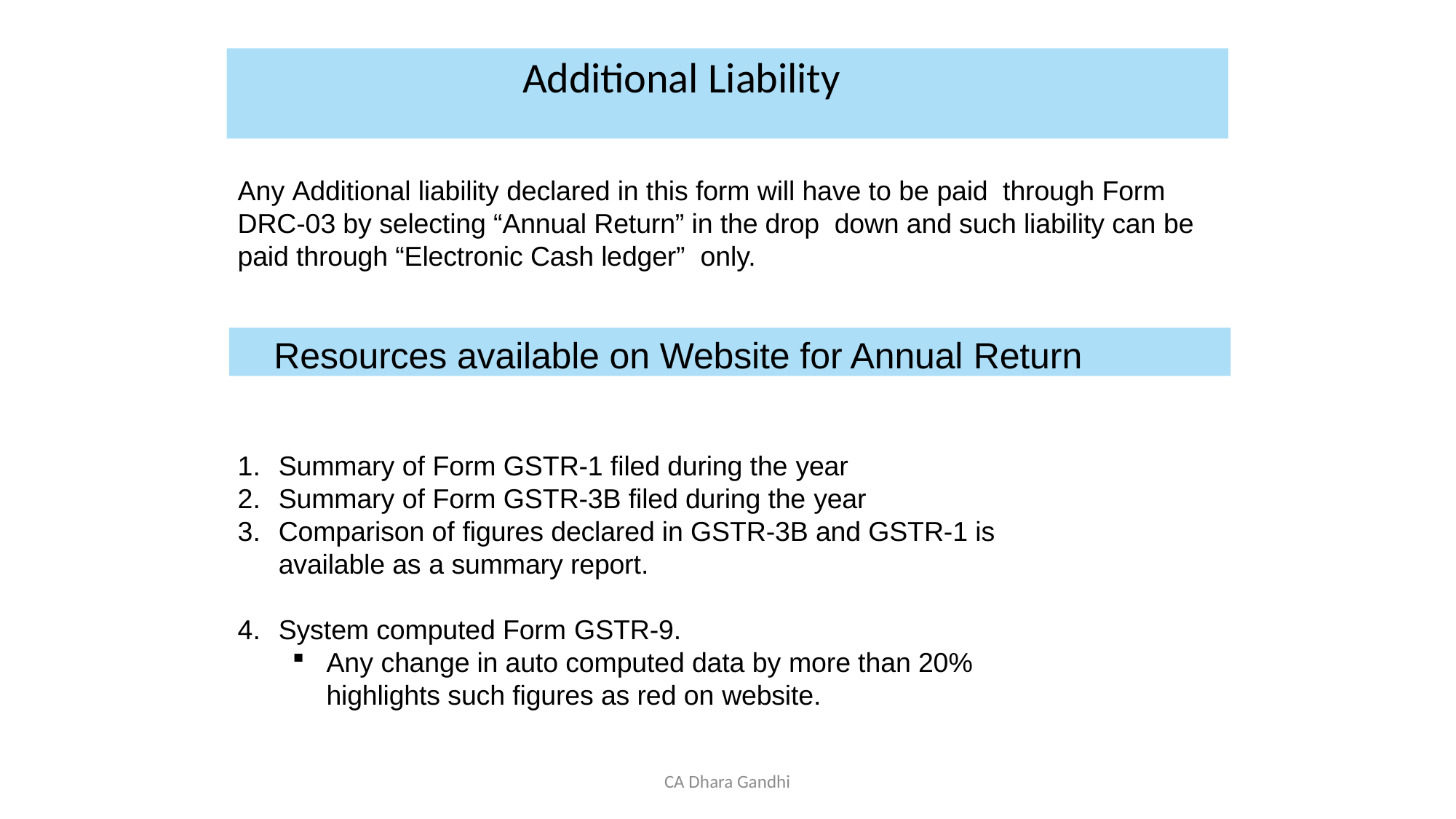

# Additional Liability

Any Additional liability declared in this form will have to be paid  through Form DRC-03 by selecting “Annual Return” in the drop  down and such liability can be paid through “Electronic Cash ledger”  only.
Resources available on Website for Annual Return

Summary of Form GSTR-1 filed during the year
Summary of Form GSTR-3B filed during the year
Comparison of figures declared in GSTR-3B and GSTR-1 is  available as a summary report.
System computed Form GSTR-9.
Any change in auto computed data by more than 20%  highlights such figures as red on website.
CA Dhara Gandhi